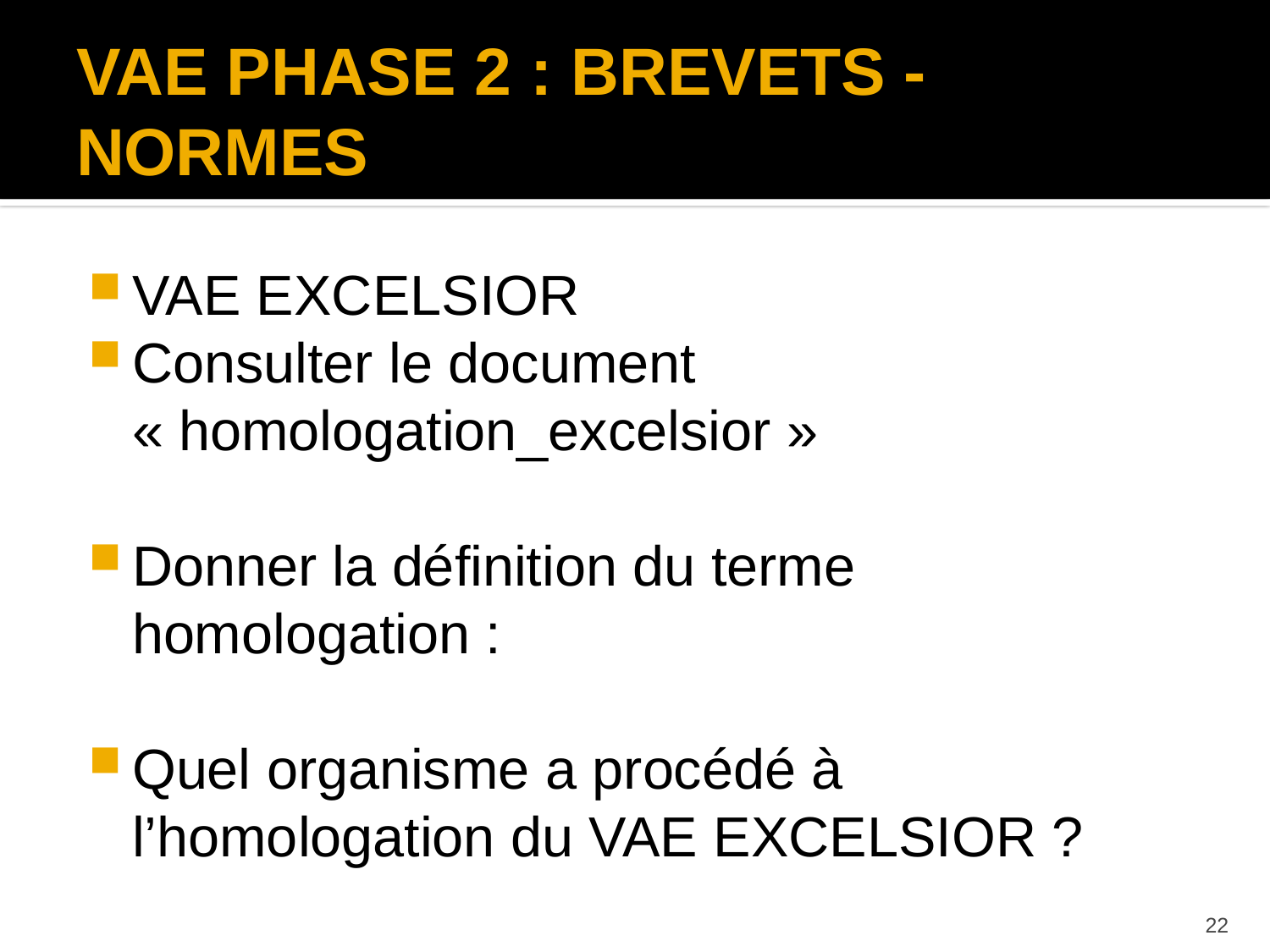

# VAE PHASE 2 : BREVETS - NORMES
VAE EXCELSIOR
Consulter le document « homologation_excelsior »

Donner la définition du terme homologation :

Quel organisme a procédé à l’homologation du VAE EXCELSIOR ?

22